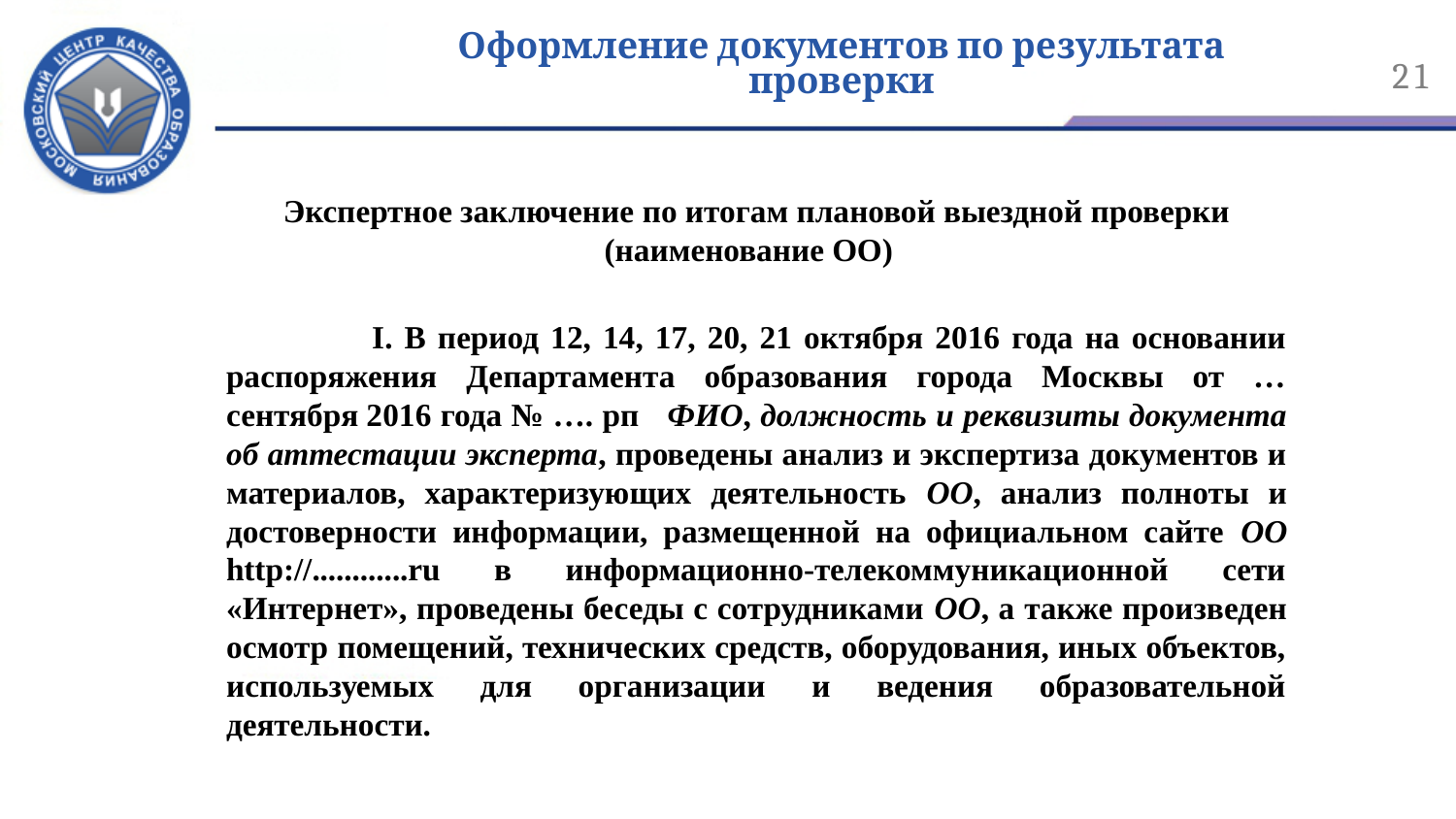

# Оформление документов по результата проверки
21

Экспертное заключение по итогам плановой выездной проверки (наименование ОО)
	I. В период 12, 14, 17, 20, 21 октября 2016 года на основании распоряжения Департамента образования города Москвы от … сентября 2016 года № …. рп   ФИО, должность и реквизиты документа об аттестации эксперта, проведены анализ и экспертиза документов и материалов, характеризующих деятельность ОО, анализ полноты и достоверности информации, размещенной на официальном сайте ОО http://............ru в информационно-телекоммуникационной сети «Интернет», проведены беседы с сотрудниками ОО, а также произведен осмотр помещений, технических средств, оборудования, иных объектов, используемых для организации и ведения образовательной деятельности.